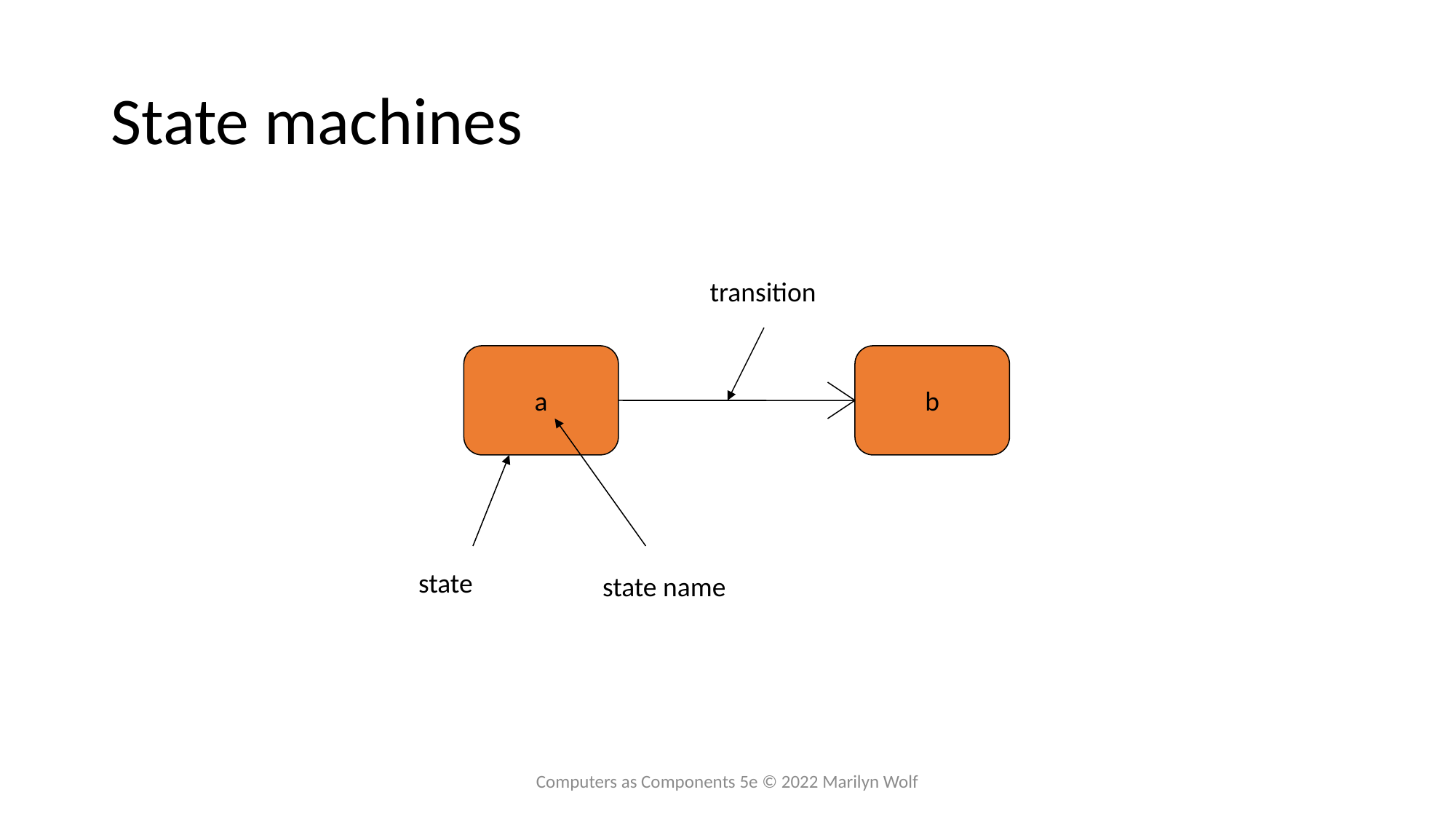

# State machines
transition

a
b

state
state name
Computers as Components 5e © 2022 Marilyn Wolf